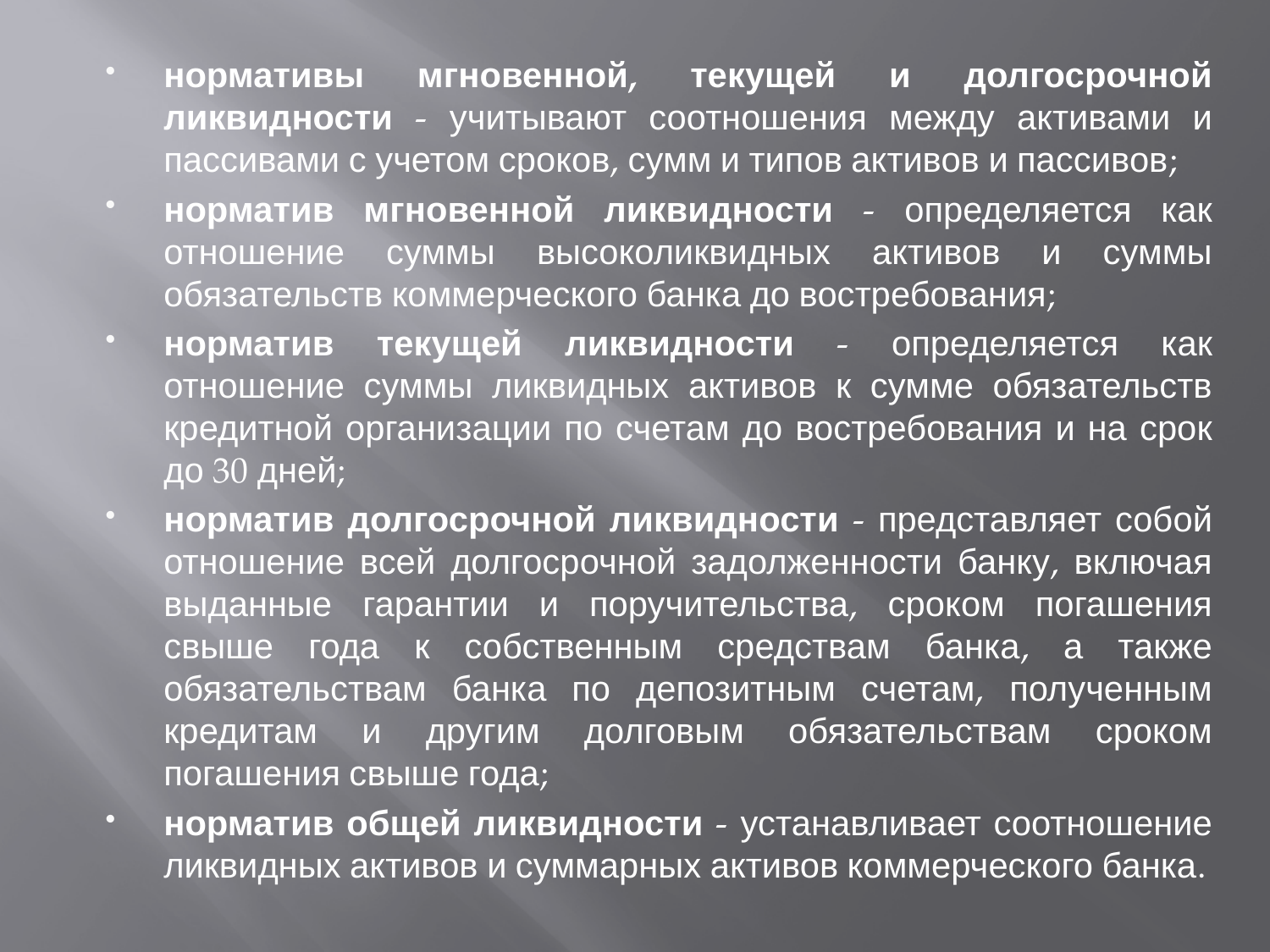

нормативы мгновенной, текущей и долгосрочной ликвидности - учитывают соотношения между активами и пассивами с учетом сроков, сумм и типов активов и пассивов;
норматив мгновенной ликвидности - определяется как отношение суммы высоколиквидных активов и суммы обязательств коммерческого банка до востребования;
норматив текущей ликвидности - определяется как отношение суммы ликвидных активов к сумме обязательств кредитной организации по счетам до востребования и на срок до 30 дней;
норматив долгосрочной ликвидности - представляет собой отношение всей долгосрочной задолженности банку, включая выданные гарантии и поручительства, сроком погашения свыше года к собственным средствам банка, а также обязательствам банка по депозитным счетам, полученным кредитам и другим долговым обязательствам сроком погашения свыше года;
норматив общей ликвидности - устанавливает соотношение ликвидных активов и суммарных активов коммерческого банка.